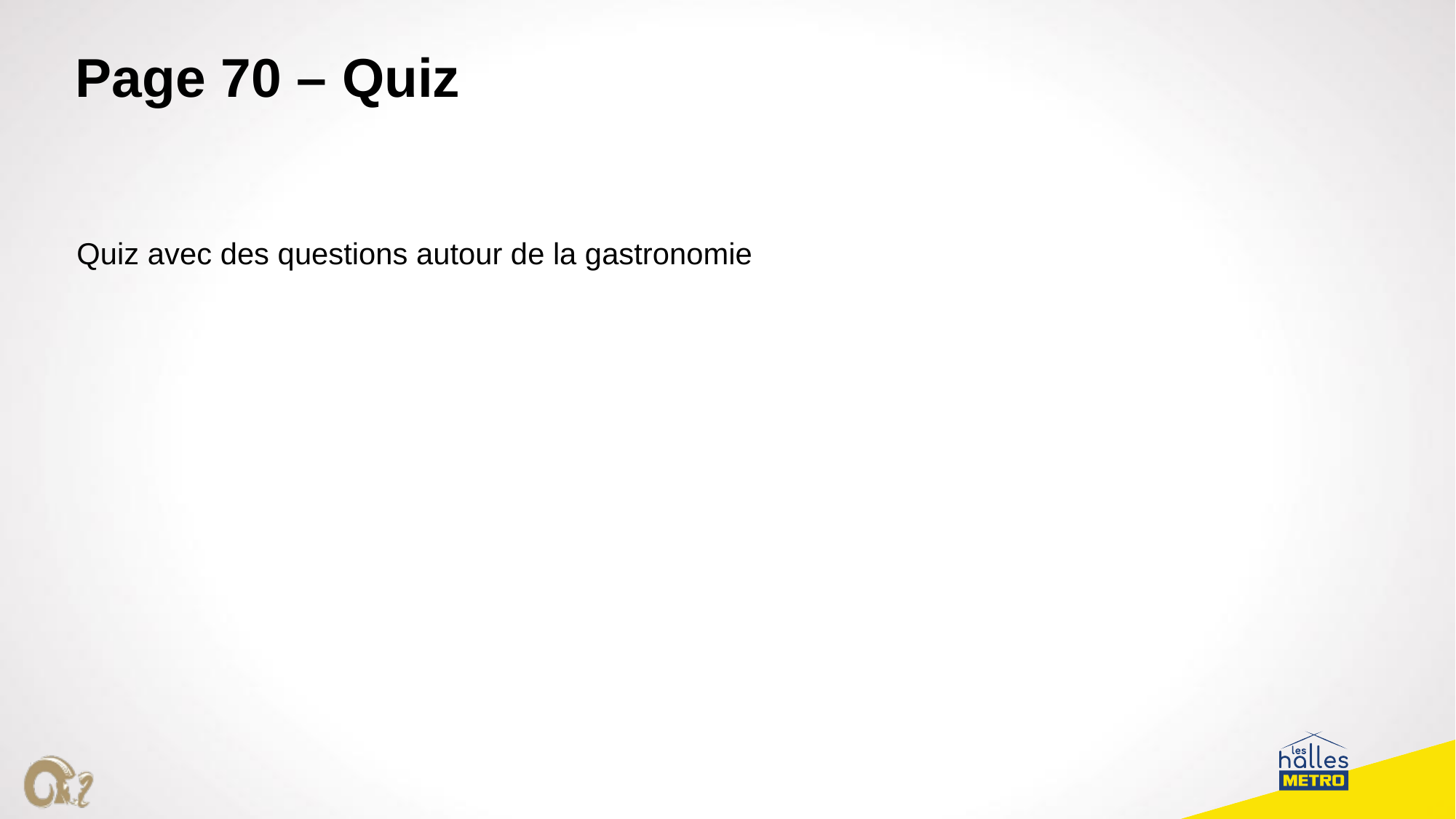

Page 70 – Quiz
Quiz avec des questions autour de la gastronomie